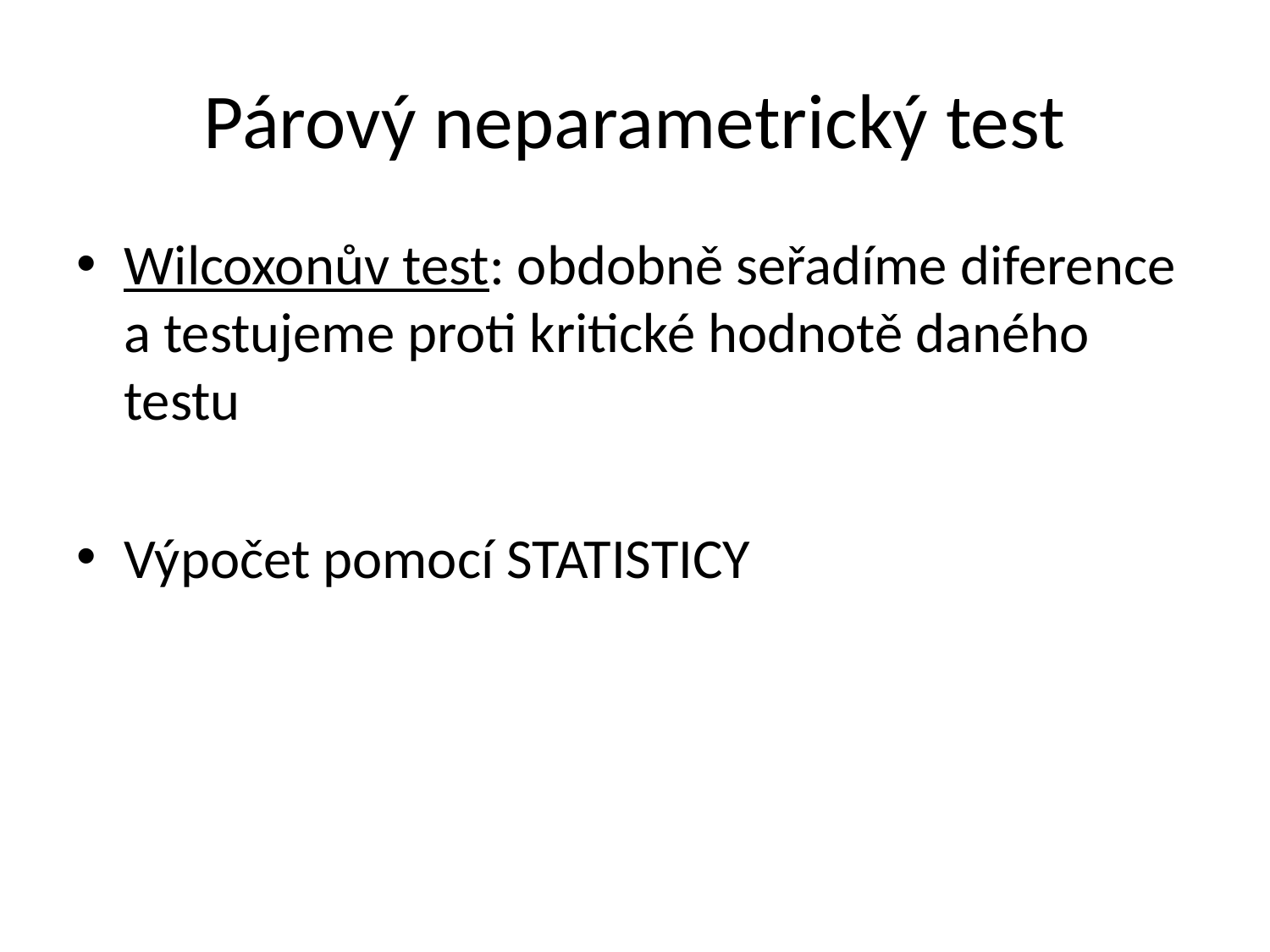

# Párový neparametrický test
Wilcoxonův test: obdobně seřadíme diference a testujeme proti kritické hodnotě daného testu

Výpočet pomocí STATISTICY